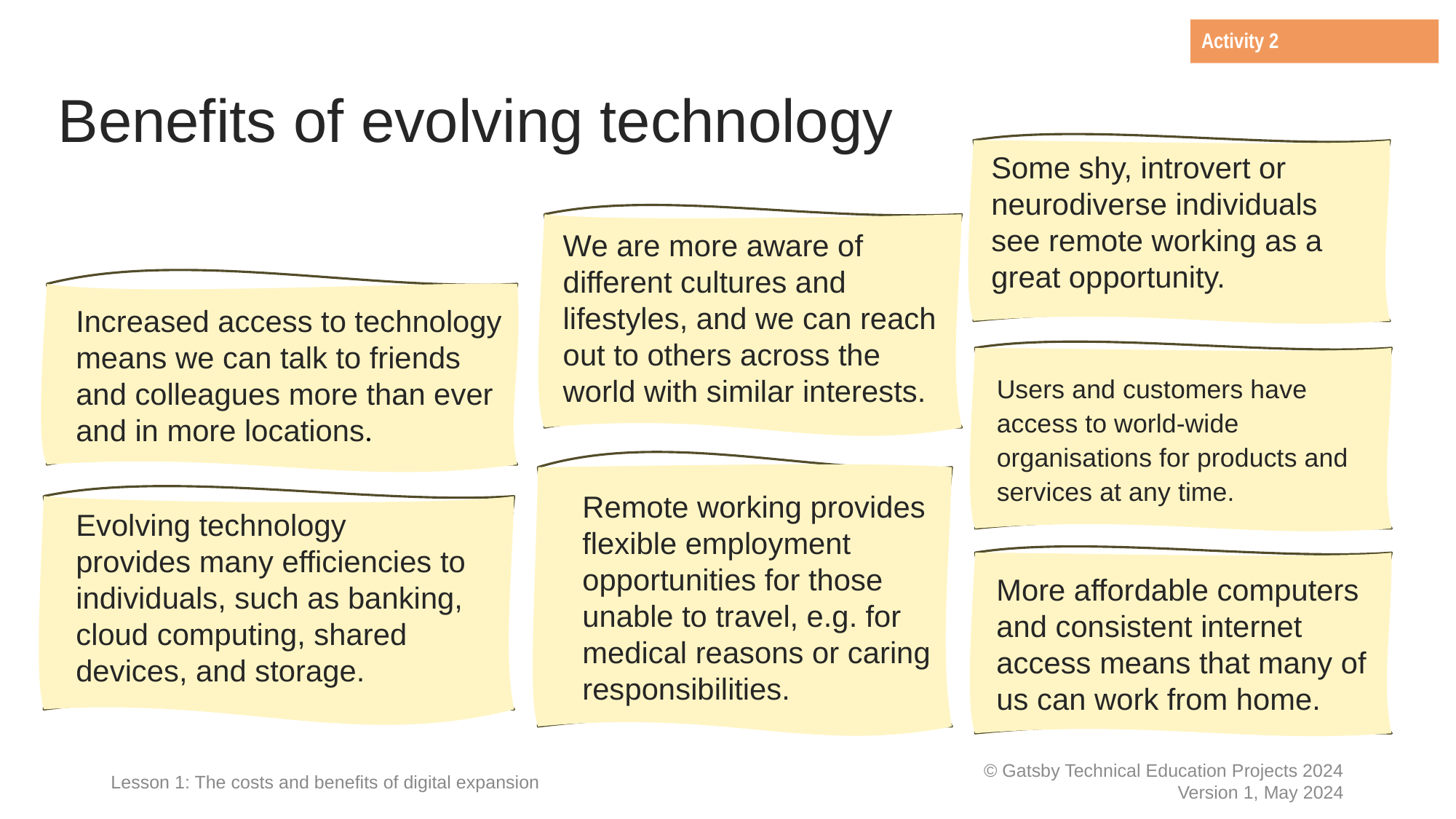

Activity 2
# Benefits of evolving technology

Some shy, introvert or neurodiverse individuals
see remote working as a
great opportunity.

We are more aware of different cultures and lifestyles, and we can reach out to others across the world with similar interests.

Increased access to technology means we can talk to friends and colleagues more than ever and in more locations.
Users and customers have access to world-wide organisations for products and services at any time.

Remote working provides flexible employment opportunities for those unable to travel, e.g. for medical reasons or caring responsibilities.

Evolving technology provides many efficiencies to individuals, such as banking, cloud computing, shared devices, and storage.

More affordable computers and consistent internet access means that many of us can work from home.
Lesson 1: The costs and benefits of digital expansion